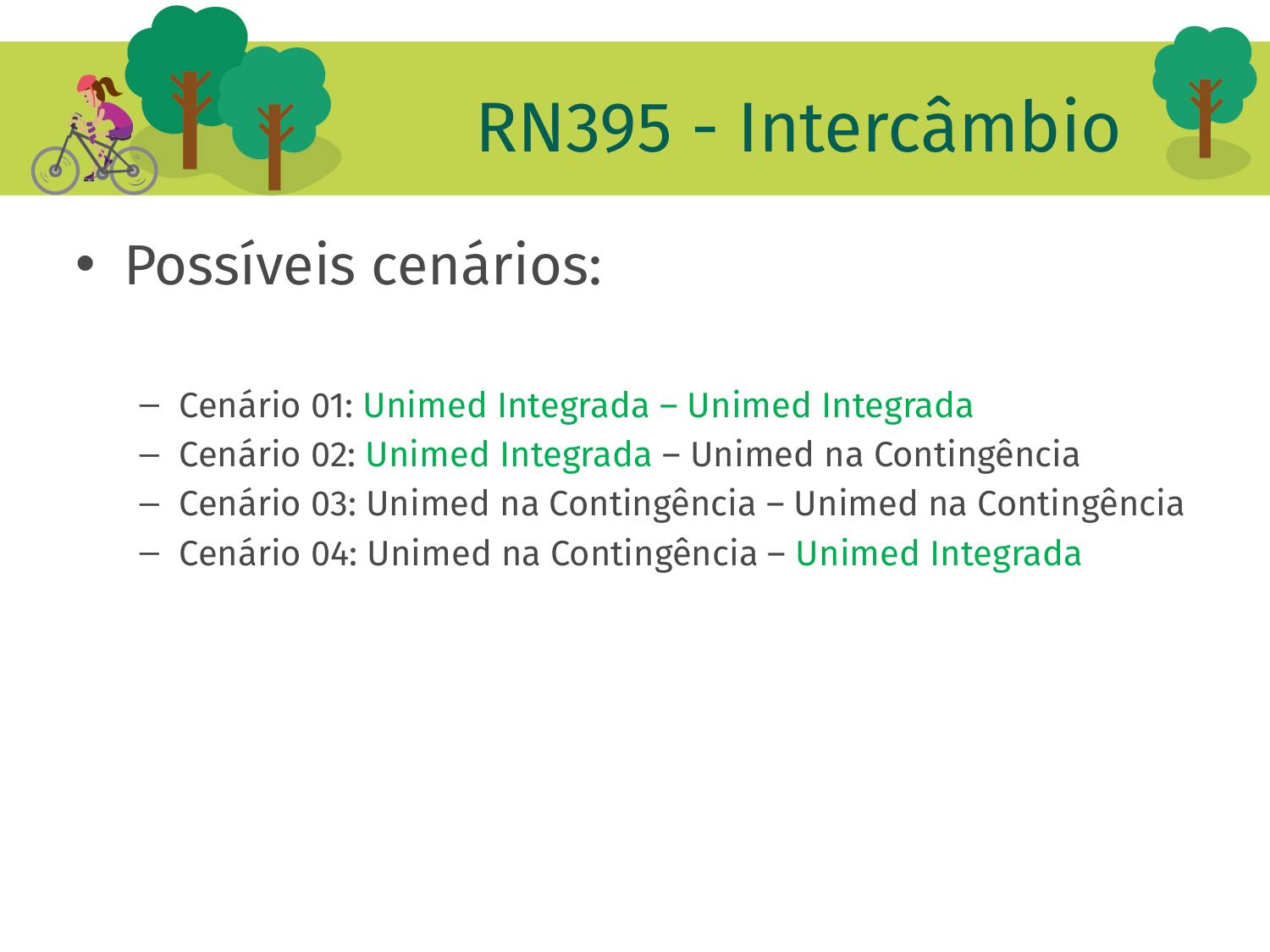

# RN395 - Intercâmbio
Possíveis cenários:

Cenário 01: Unimed Integrada – Unimed Integrada
Cenário 02: Unimed Integrada – Unimed na Contingência
Cenário 03: Unimed na Contingência – Unimed na Contingência
Cenário 04: Unimed na Contingência – Unimed Integrada